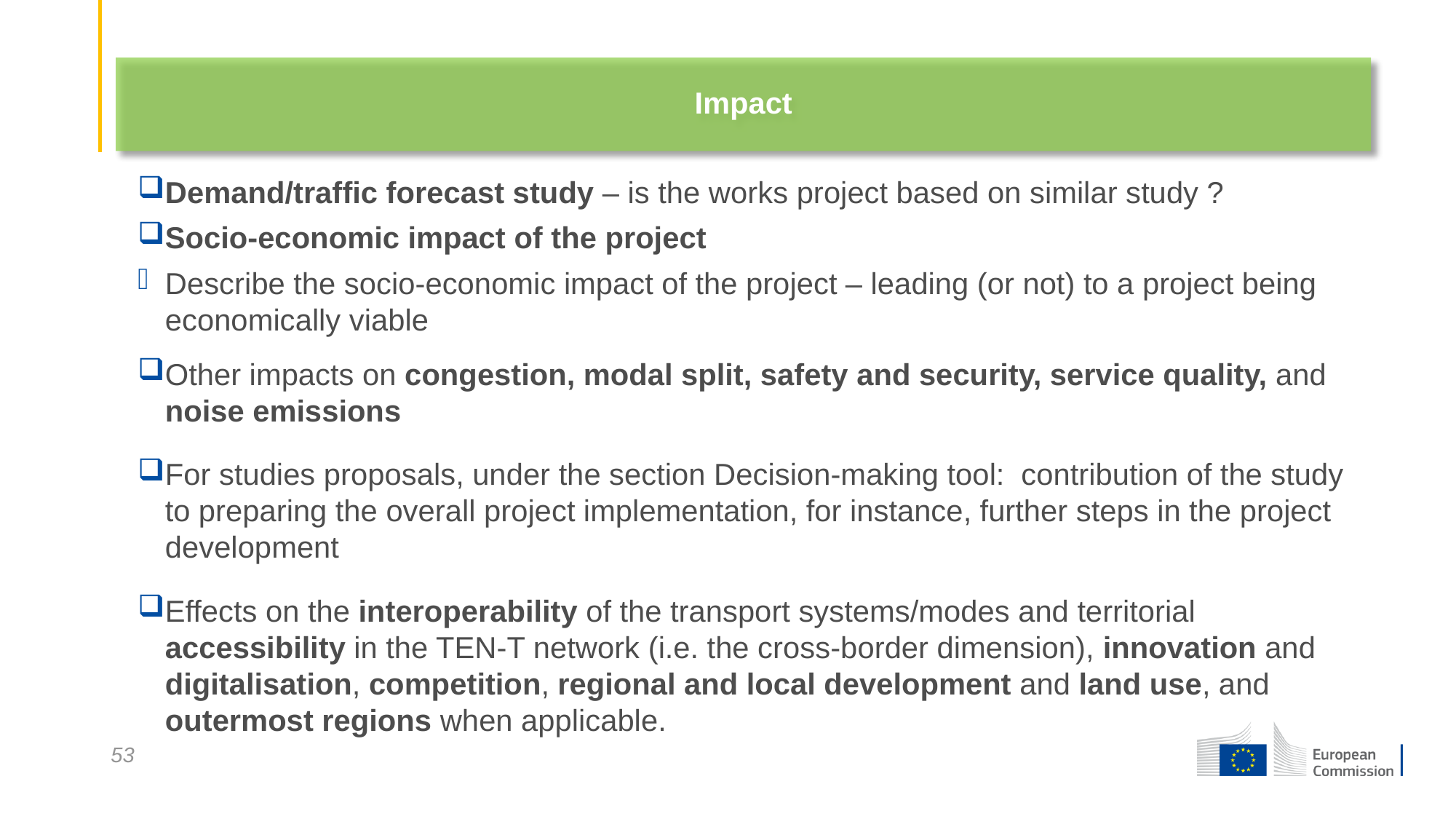

# Impact
Demand/traffic forecast study – is the works project based on similar study ?
Socio-economic impact of the project
Describe the socio-economic impact of the project – leading (or not) to a project being economically viable
Other impacts on congestion, modal split, safety and security, service quality, and noise emissions
For studies proposals, under the section Decision-making tool:  contribution of the study to preparing the overall project implementation, for instance, further steps in the project development
Effects on the interoperability of the transport systems/modes and territorial accessibility in the TEN-T network (i.e. the cross-border dimension), innovation and digitalisation, competition, regional and local development and land use, and outermost regions when applicable.

53